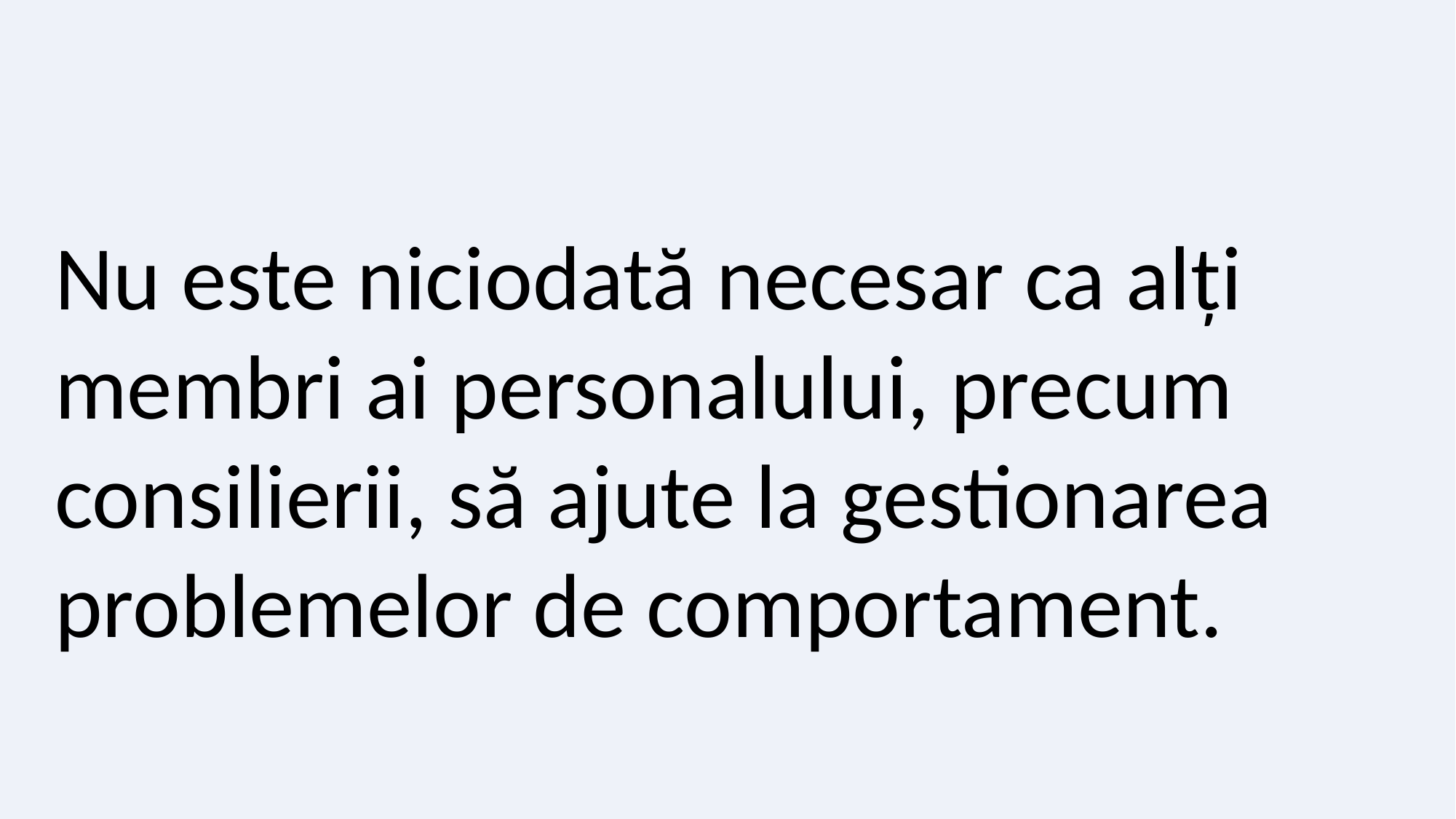

Nu este niciodată necesar ca alți membri ai personalului, precum consilierii, să ajute la gestionarea problemelor de comportament.